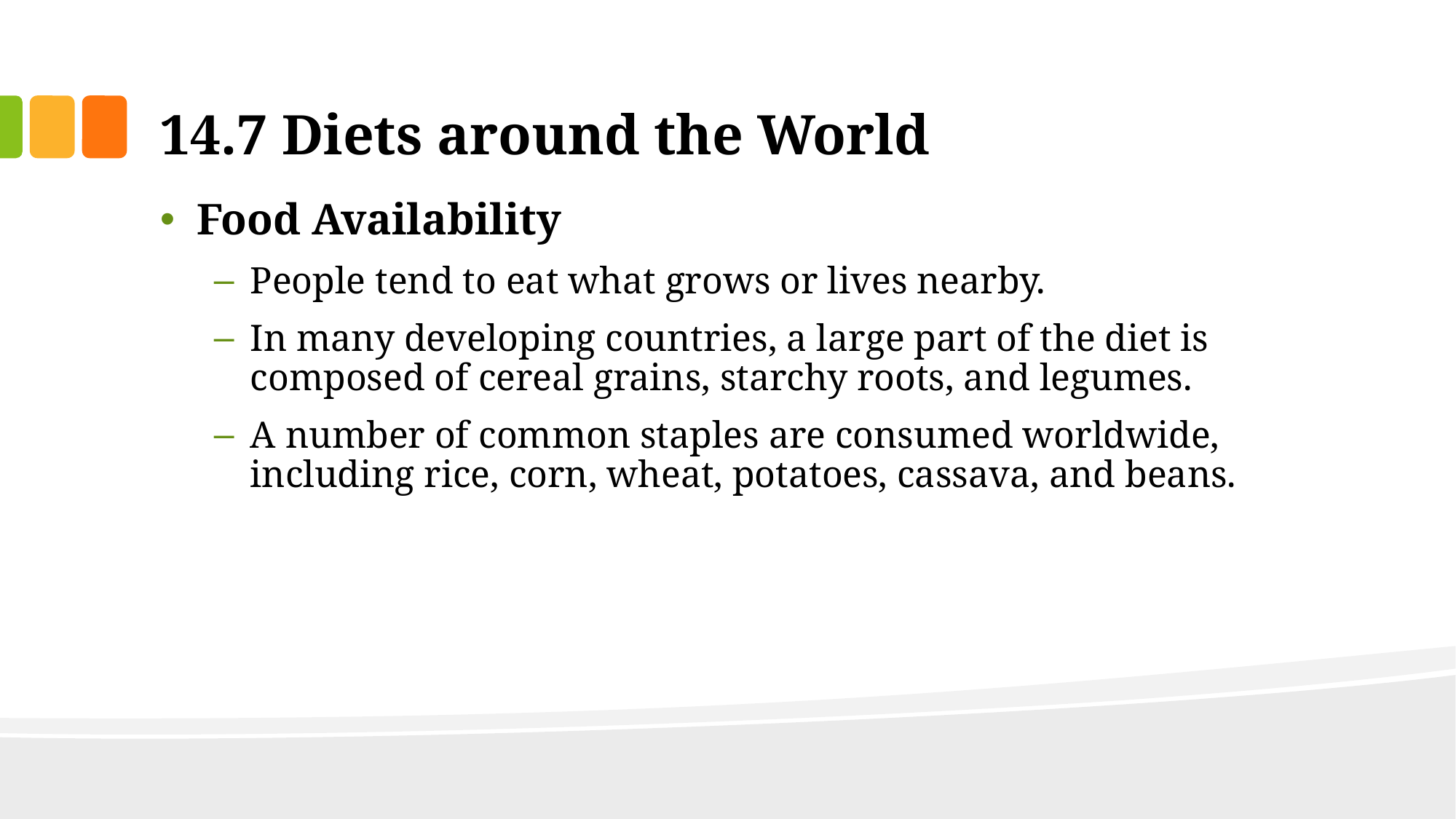

# 14.7 Diets around the World
Food Availability
People tend to eat what grows or lives nearby.
In many developing countries, a large part of the diet is composed of cereal grains, starchy roots, and legumes.
A number of common staples are consumed worldwide, including rice, corn, wheat, potatoes, cassava, and beans.